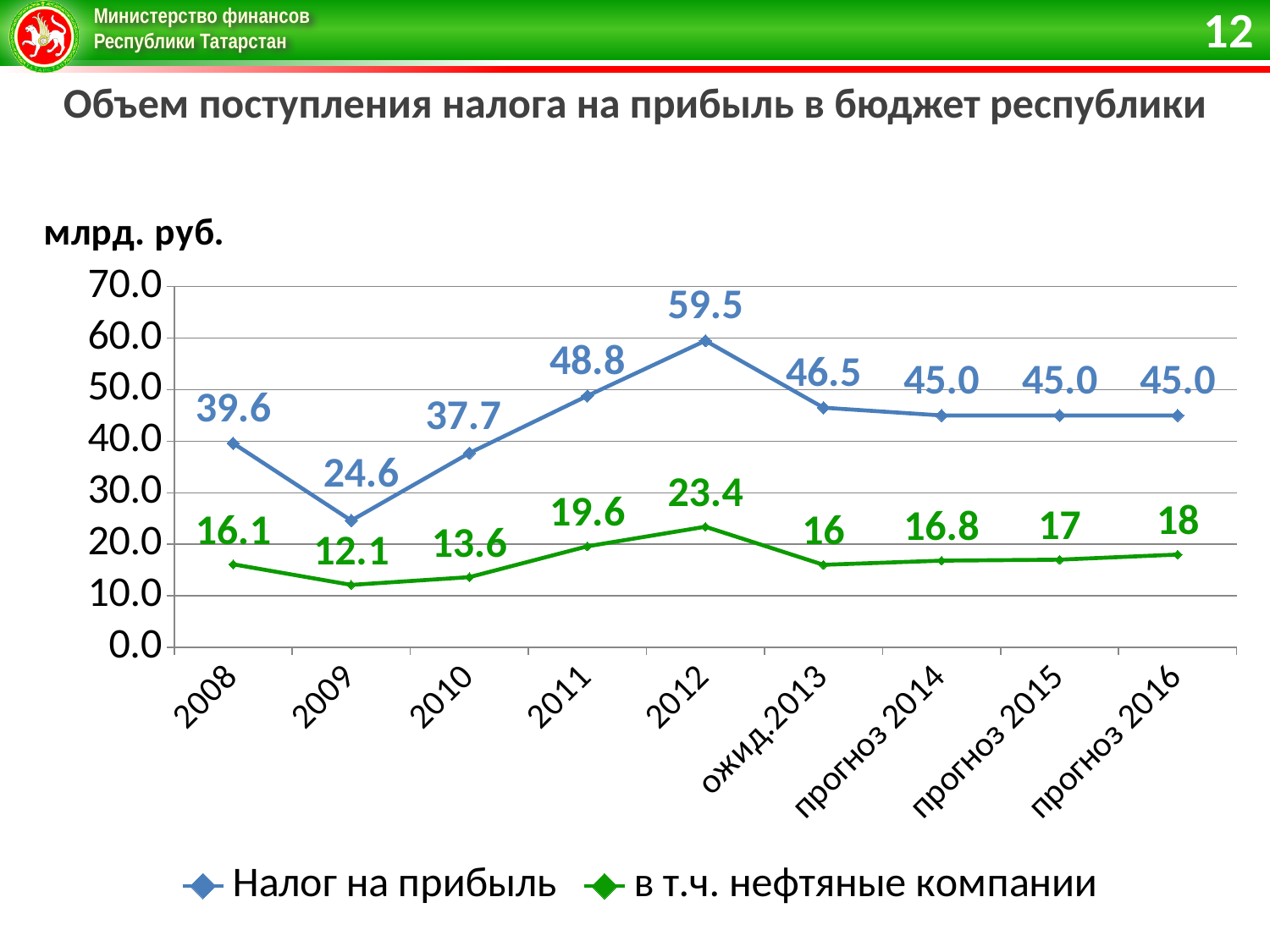

12

Объем поступления налога на прибыль в бюджет республики

### Chart: млрд. руб.

| Category | Налог на прибыль | в т.ч. нефтяные компании |
|---|---|---|
| 2008 | 39.6 | 16.1 |
| 2009 | 24.6 | 12.1 |
| 2010 | 37.7 | 13.6 |
| 2011 | 48.8 | 19.6 |
| 2012 | 59.5 | 23.4 |
| ожид.2013 | 46.5 | 16.0 |
| прогноз 2014 | 45.0 | 16.8 |
| прогноз 2015 | 45.0 | 17.0 |
| прогноз 2016 | 45.0 | 18.0 |